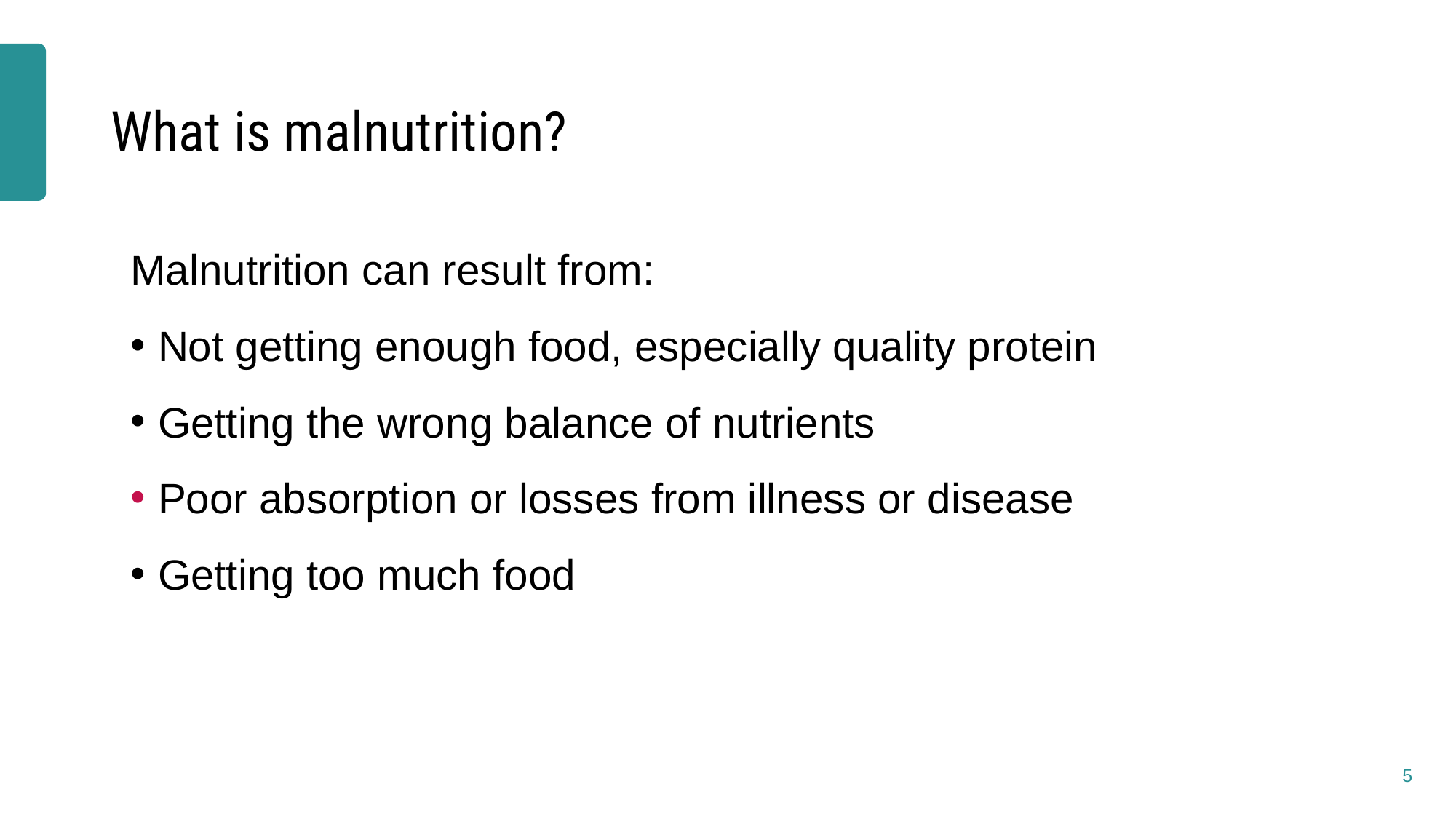

# What is malnutrition?
Malnutrition can result from:
Not getting enough food, especially quality protein
Getting the wrong balance of nutrients
Poor absorption or losses from illness or disease
Getting too much food

5